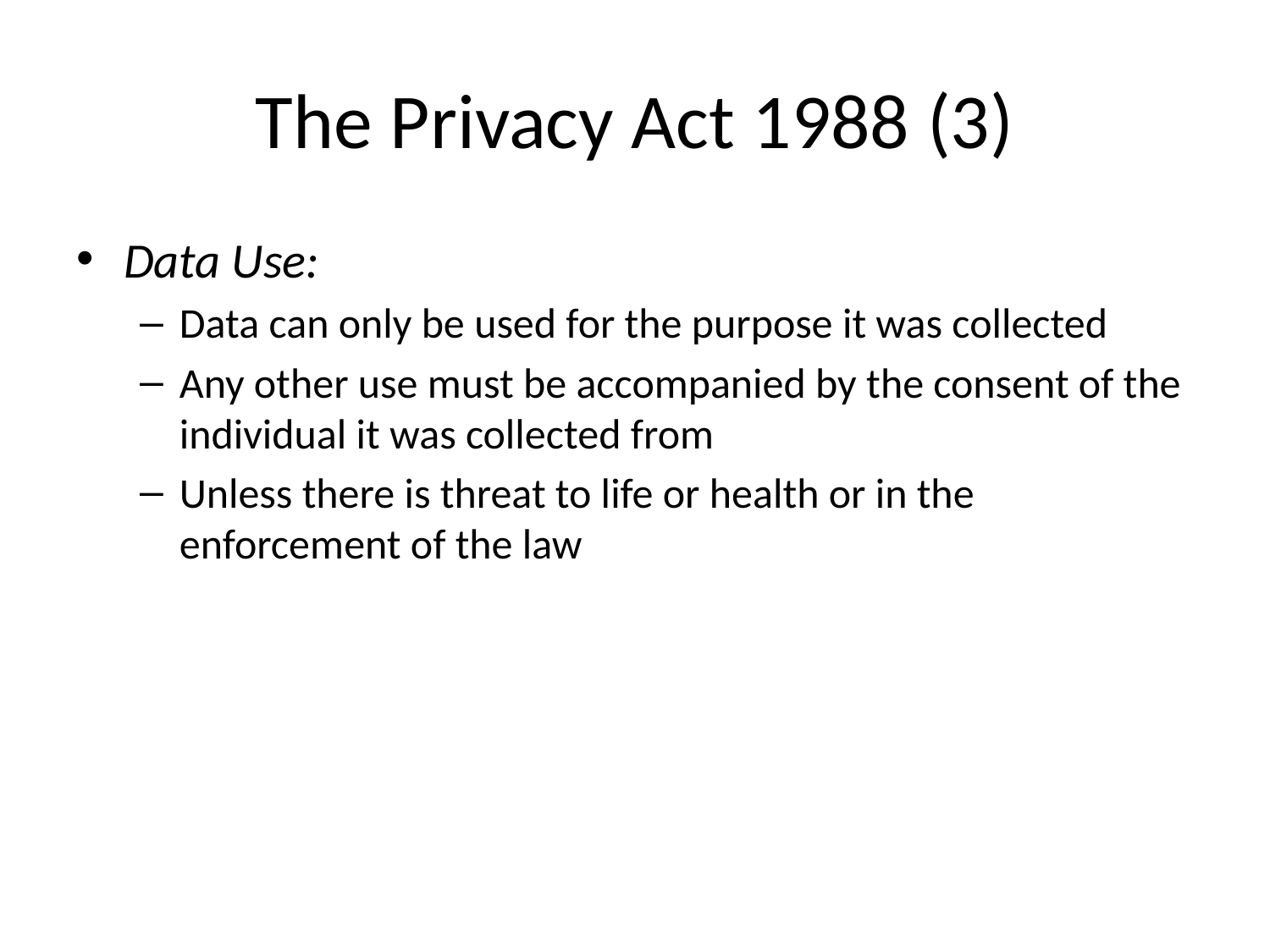

# The Privacy Act 1988 (3)
Data Use:
Data can only be used for the purpose it was collected
Any other use must be accompanied by the consent of the individual it was collected from
Unless there is threat to life or health or in the enforcement of the law